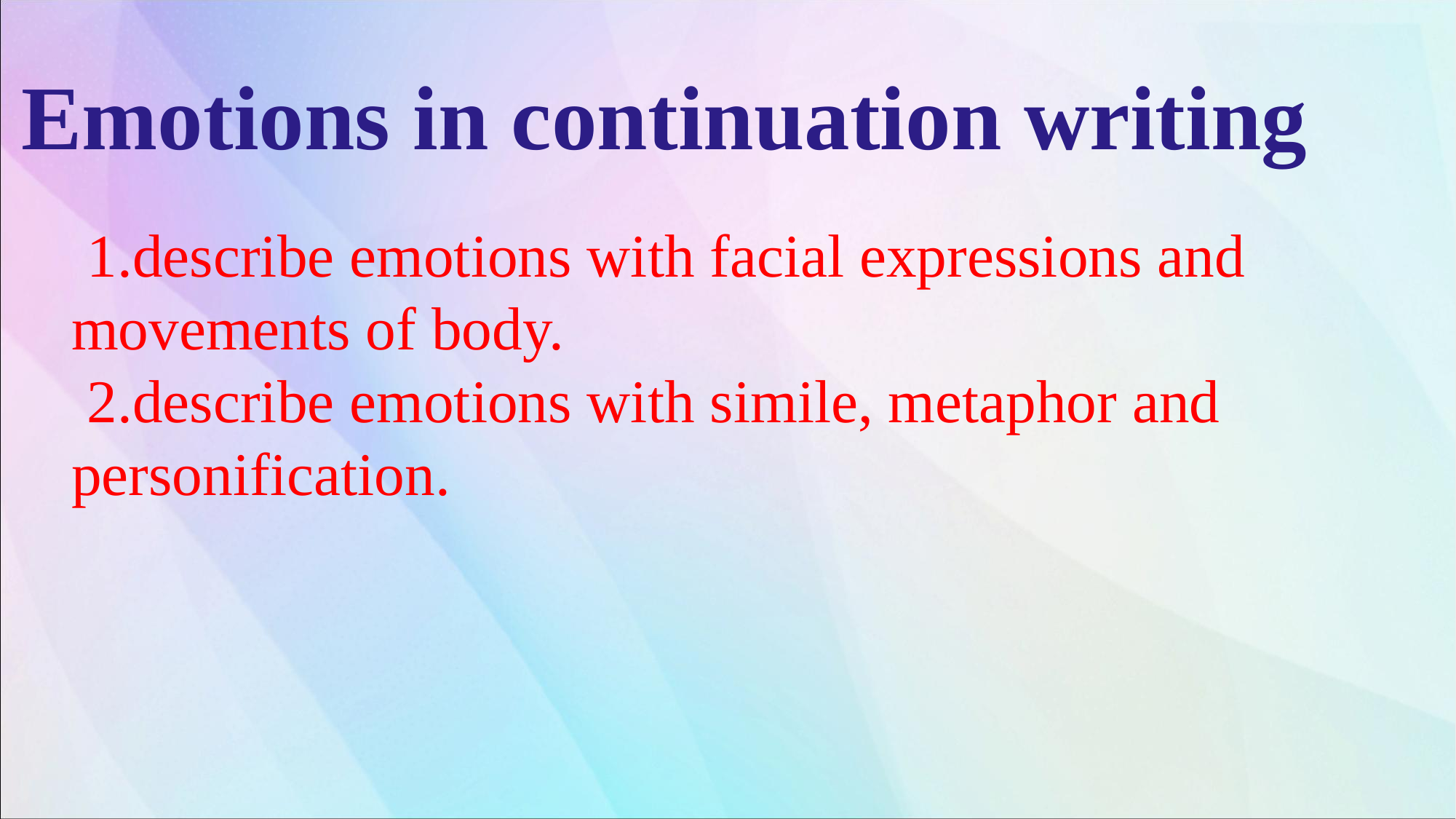

Emotions in continuation writing
1.describe emotions with facial expressions and movements of body.
2.describe emotions with simile, metaphor and personification.